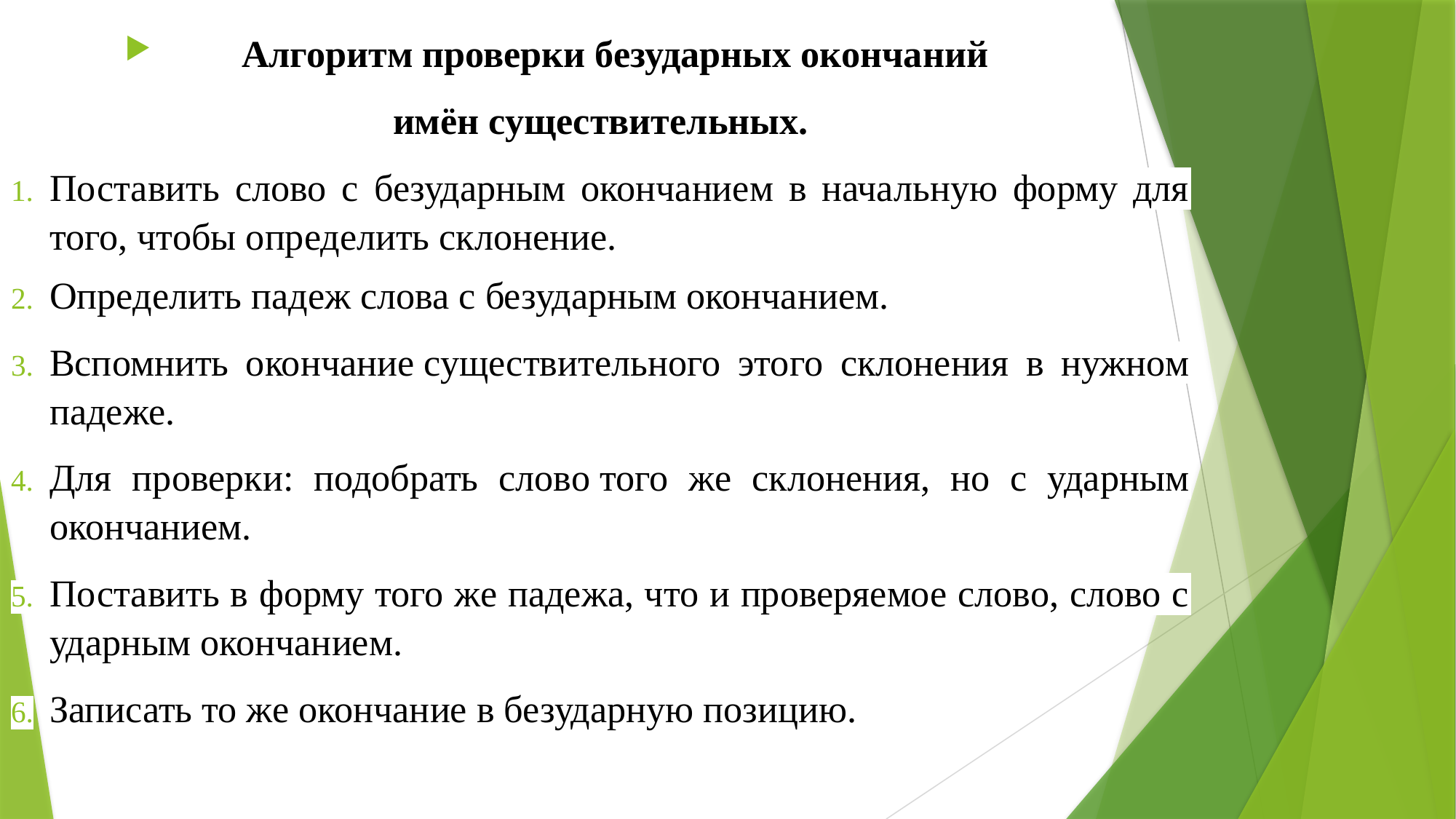

Алгоритм проверки безударных окончаний
имён существительных.
Поставить слово с безударным окончанием в начальную форму для того, чтобы определить склонение.
Определить падеж слова с безударным окончанием.
Вспомнить окончание существительного этого склонения в нужном падеже.
Для проверки: подобрать слово того же склонения, но с ударным окончанием.
Поставить в форму того же падежа, что и проверяемое слово, слово с ударным окончанием.
Записать то же окончание в безударную позицию.